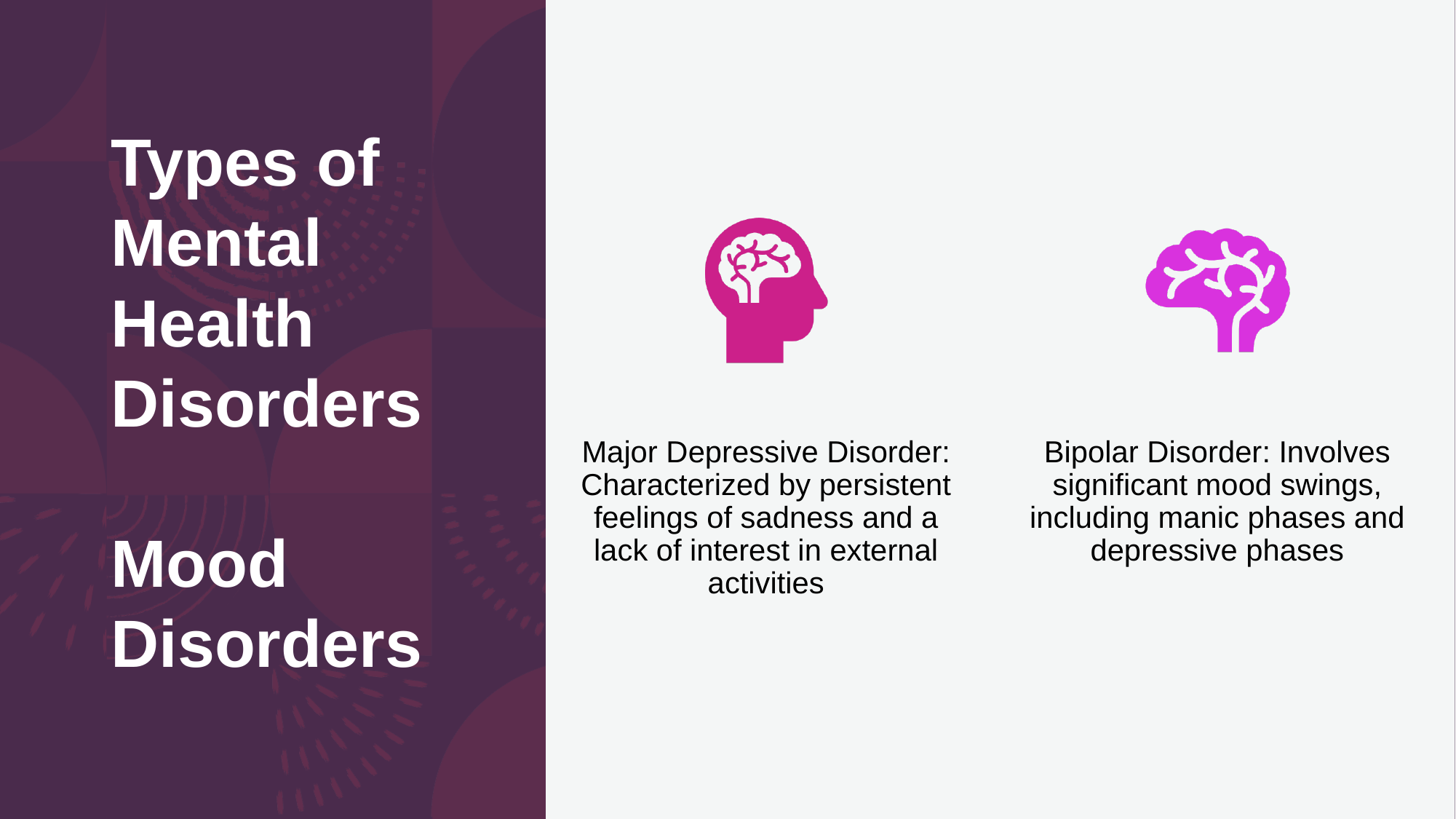

Major Depressive Disorder: Characterized by persistent feelings of sadness and a lack of interest in external activities
Bipolar Disorder: Involves significant mood swings, including manic phases and depressive phases
# Types of Mental Health Disorders Mood Disorders